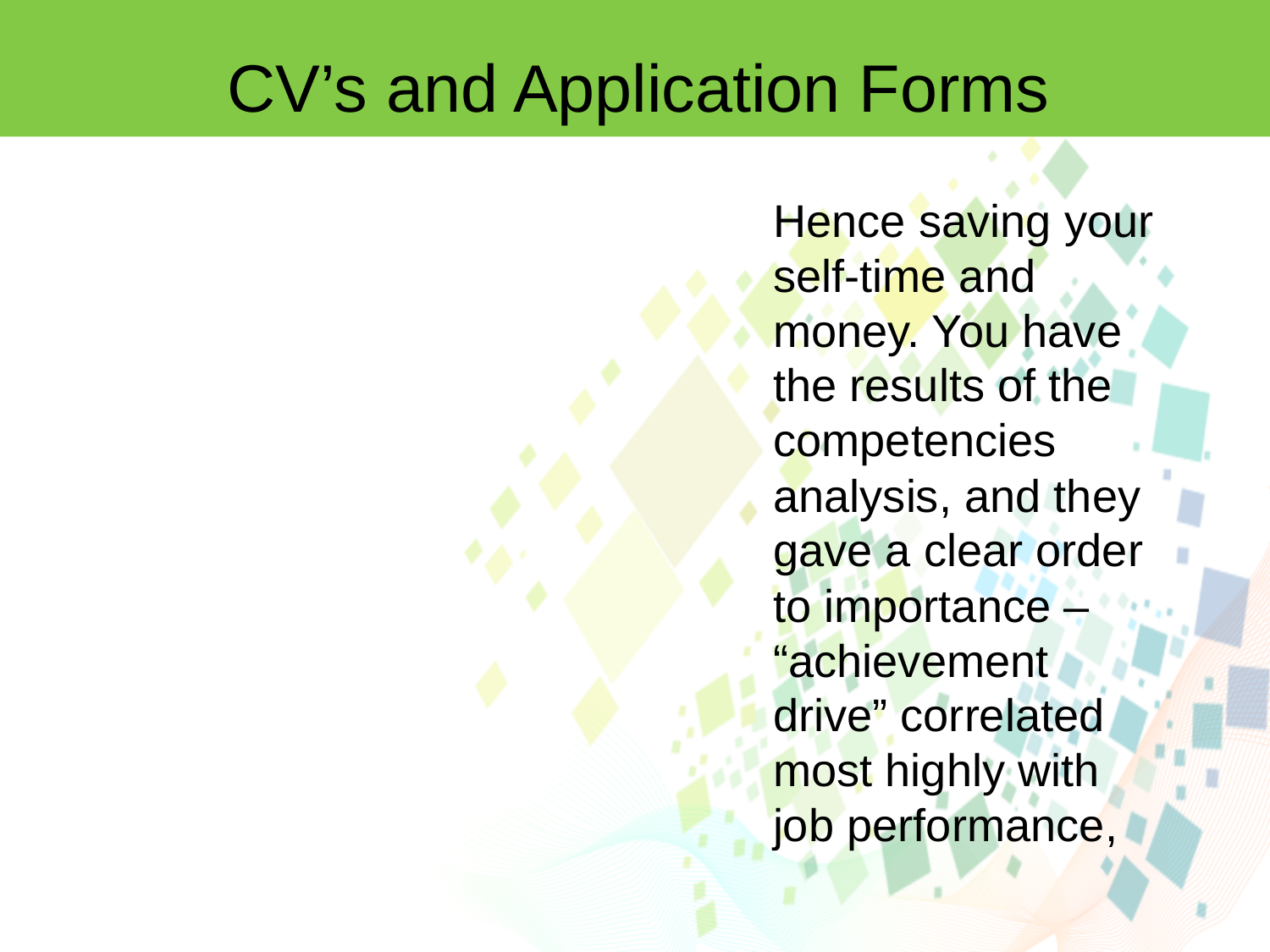

CV’s and Application Forms
Hence saving your self-time and money. You have the results of the competencies analysis, and they gave a clear order to importance – “achievement drive” correlated most highly with job performance,